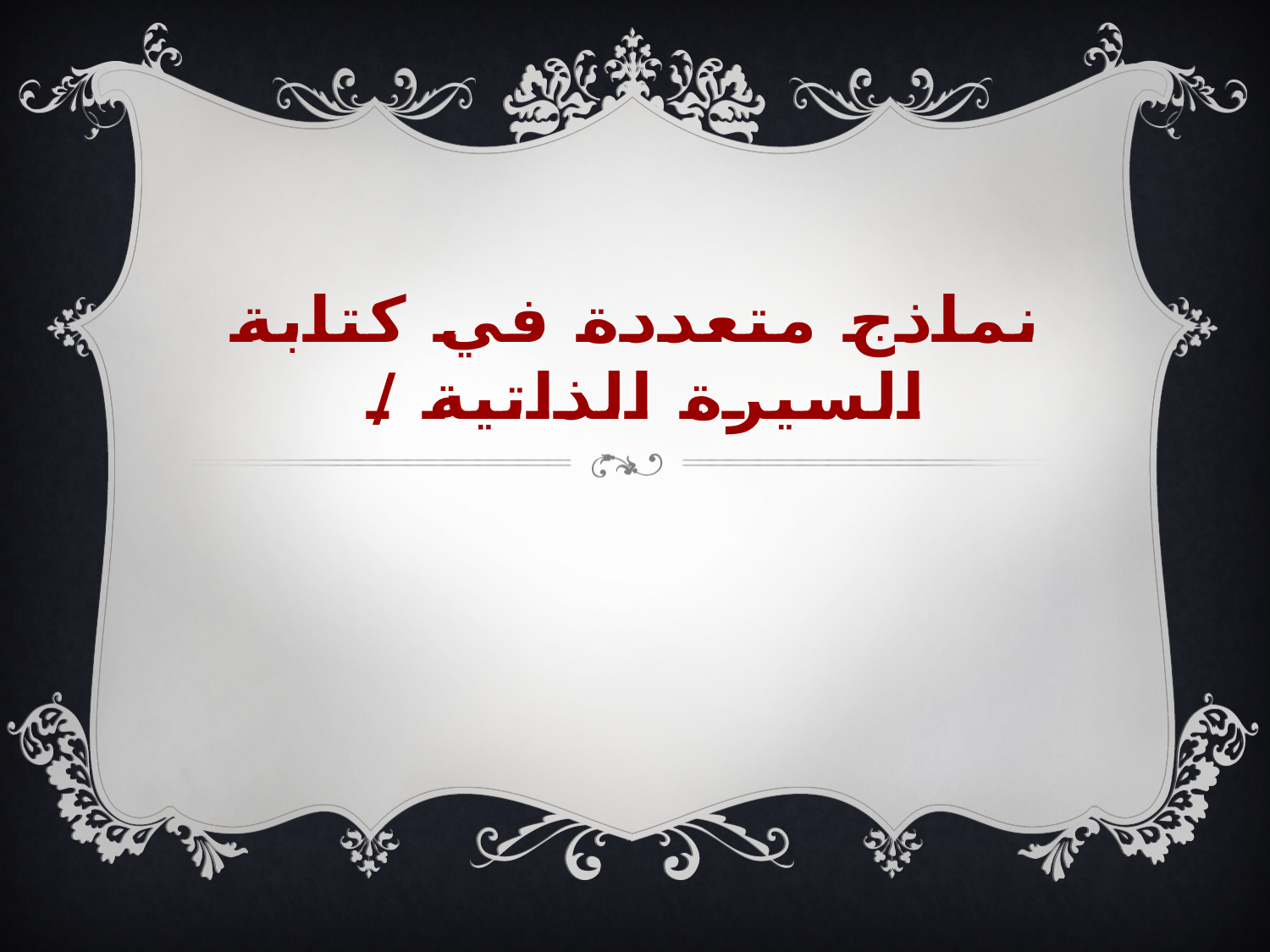

# نماذج متعددة في كتابة السيرة الذاتية /